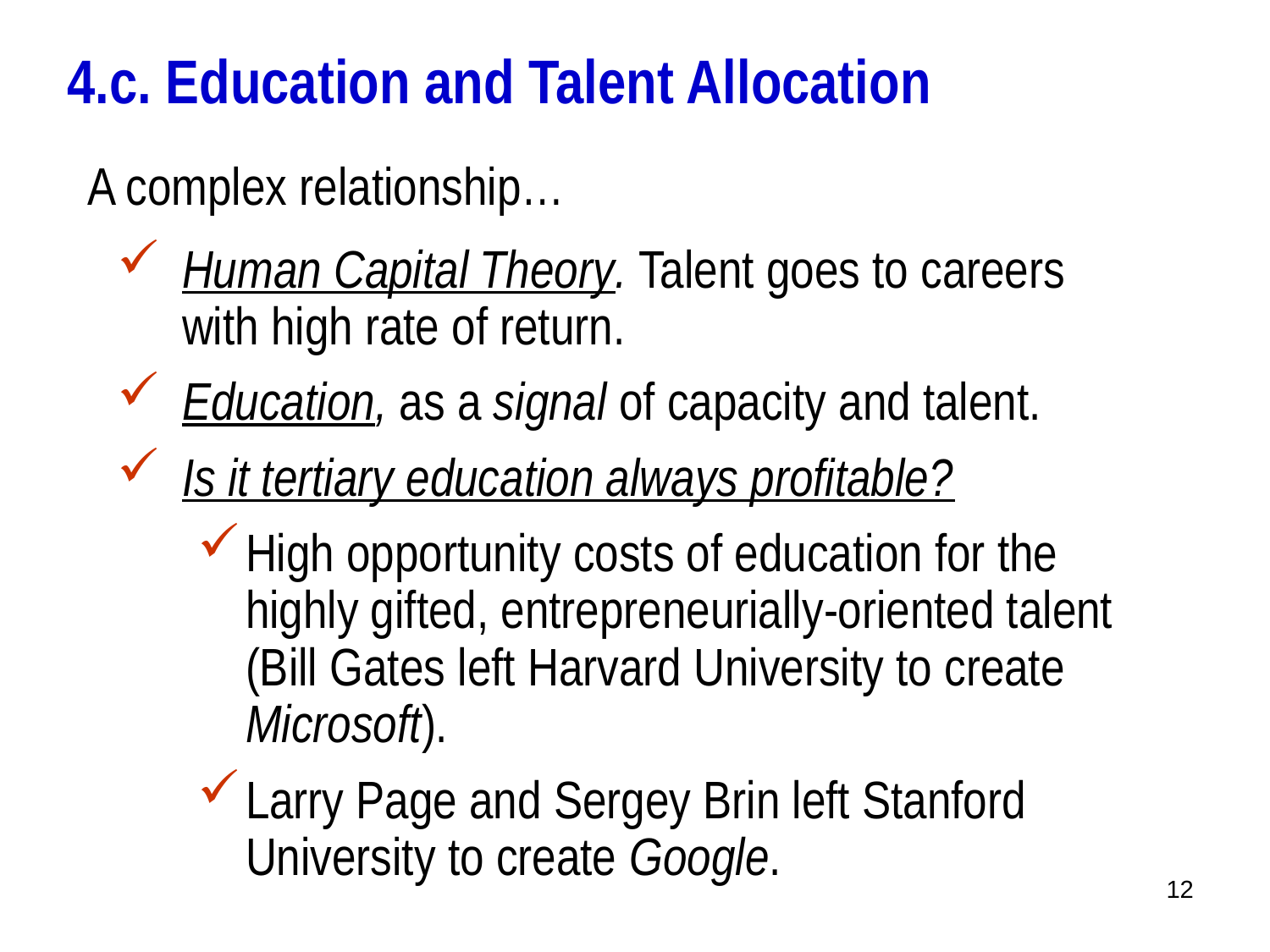

4.c. Education and Talent Allocation
A complex relationship…
Human Capital Theory. Talent goes to careers with high rate of return.
Education, as a signal of capacity and talent.
Is it tertiary education always profitable?
High opportunity costs of education for the highly gifted, entrepreneurially-oriented talent (Bill Gates left Harvard University to create Microsoft).
Larry Page and Sergey Brin left Stanford University to create Google.
12